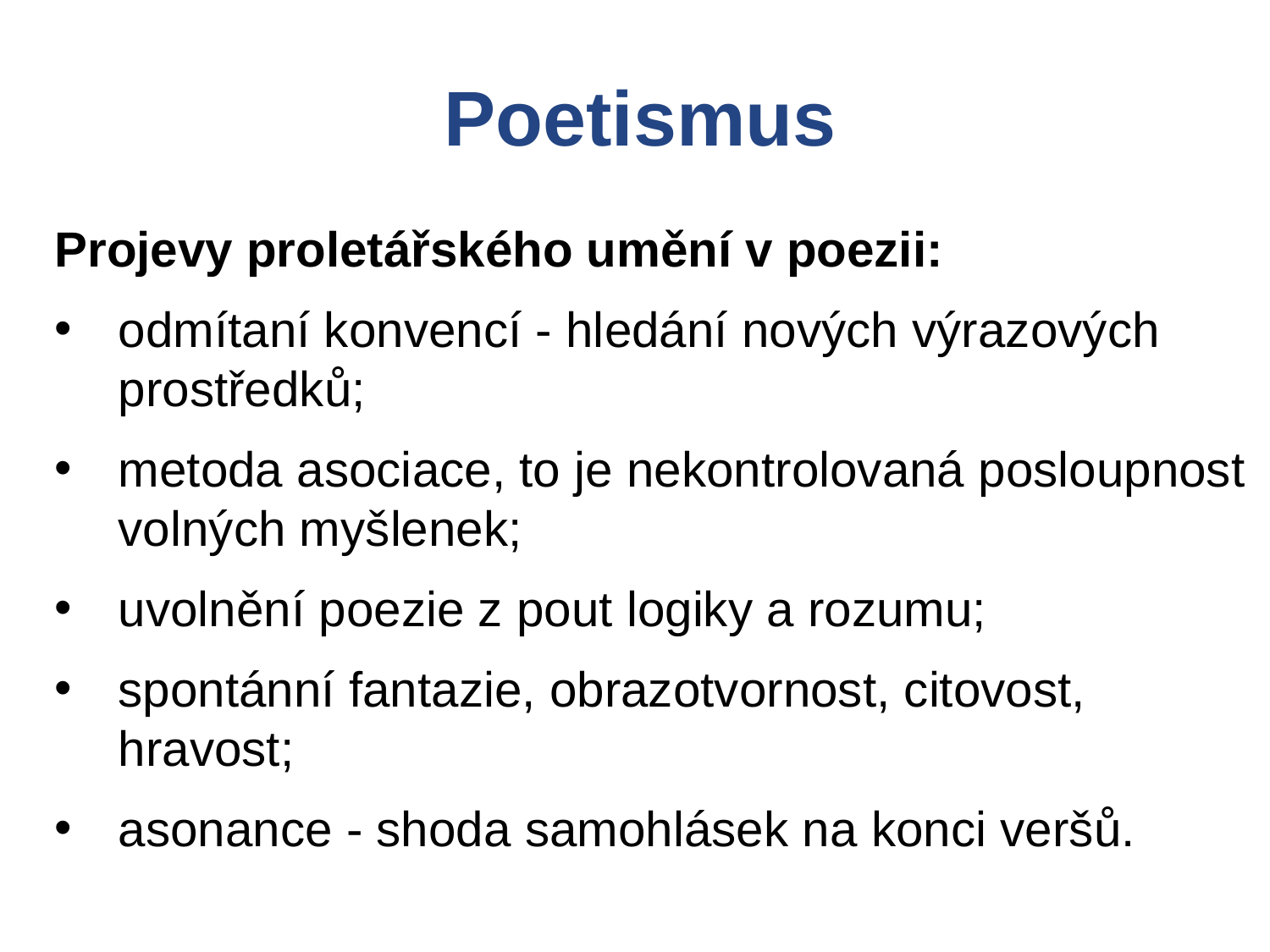

Poetismus
Projevy proletářského umění v poezii:
odmítaní konvencí - hledání nových výrazových prostředků;
metoda asociace, to je nekontrolovaná posloupnost volných myšlenek;
uvolnění poezie z pout logiky a rozumu;
spontánní fantazie, obrazotvornost, citovost, hravost;
asonance - shoda samohlásek na konci veršů.